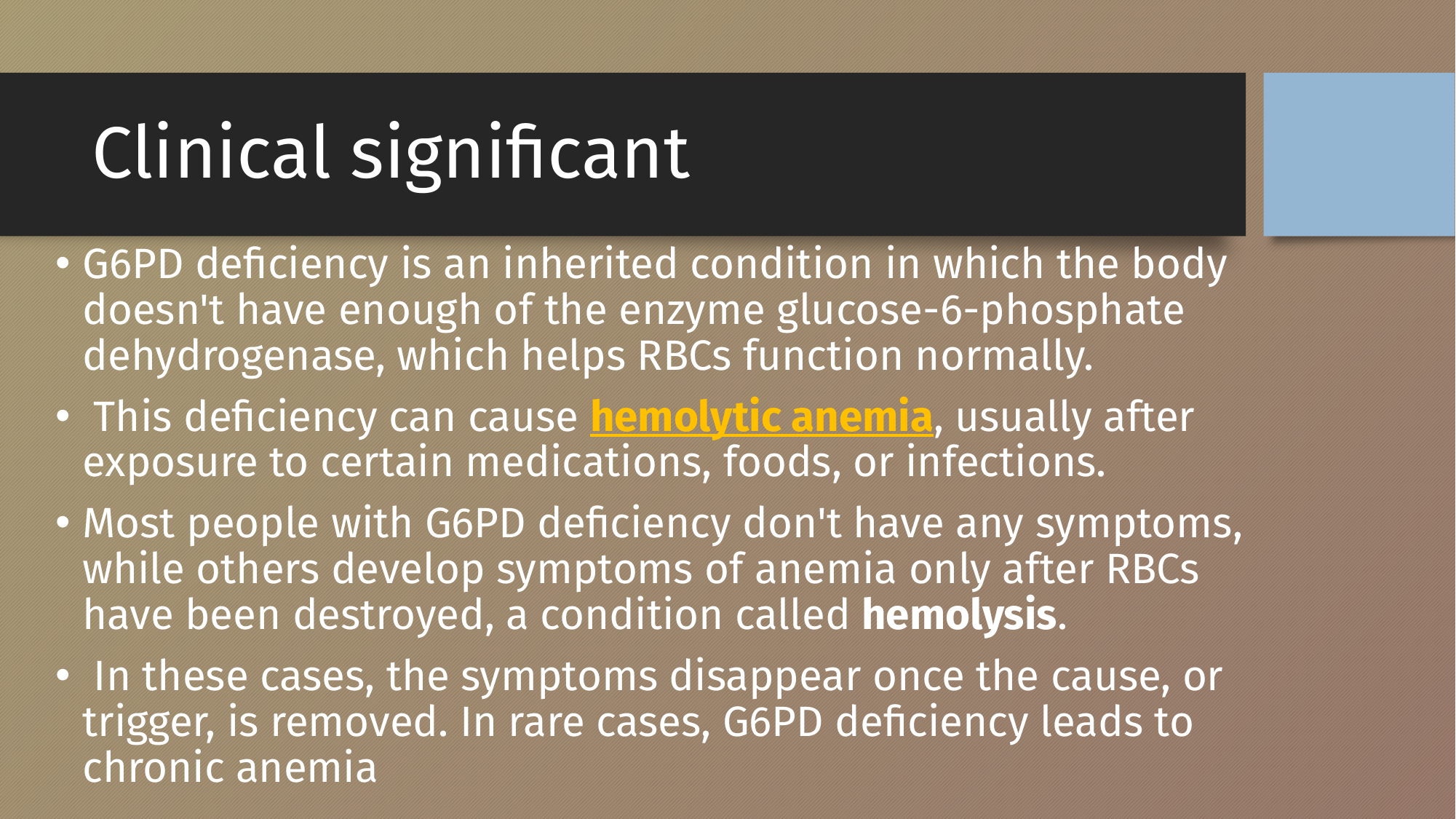

# Clinical significant
G6PD deficiency is an inherited condition in which the body doesn't have enough of the enzyme glucose-6-phosphate dehydrogenase, which helps RBCs function normally.
 This deficiency can cause hemolytic anemia, usually after exposure to certain medications, foods, or infections.
Most people with G6PD deficiency don't have any symptoms, while others develop symptoms of anemia only after RBCs have been destroyed, a condition called hemolysis.
 In these cases, the symptoms disappear once the cause, or trigger, is removed. In rare cases, G6PD deficiency leads to chronic anemia